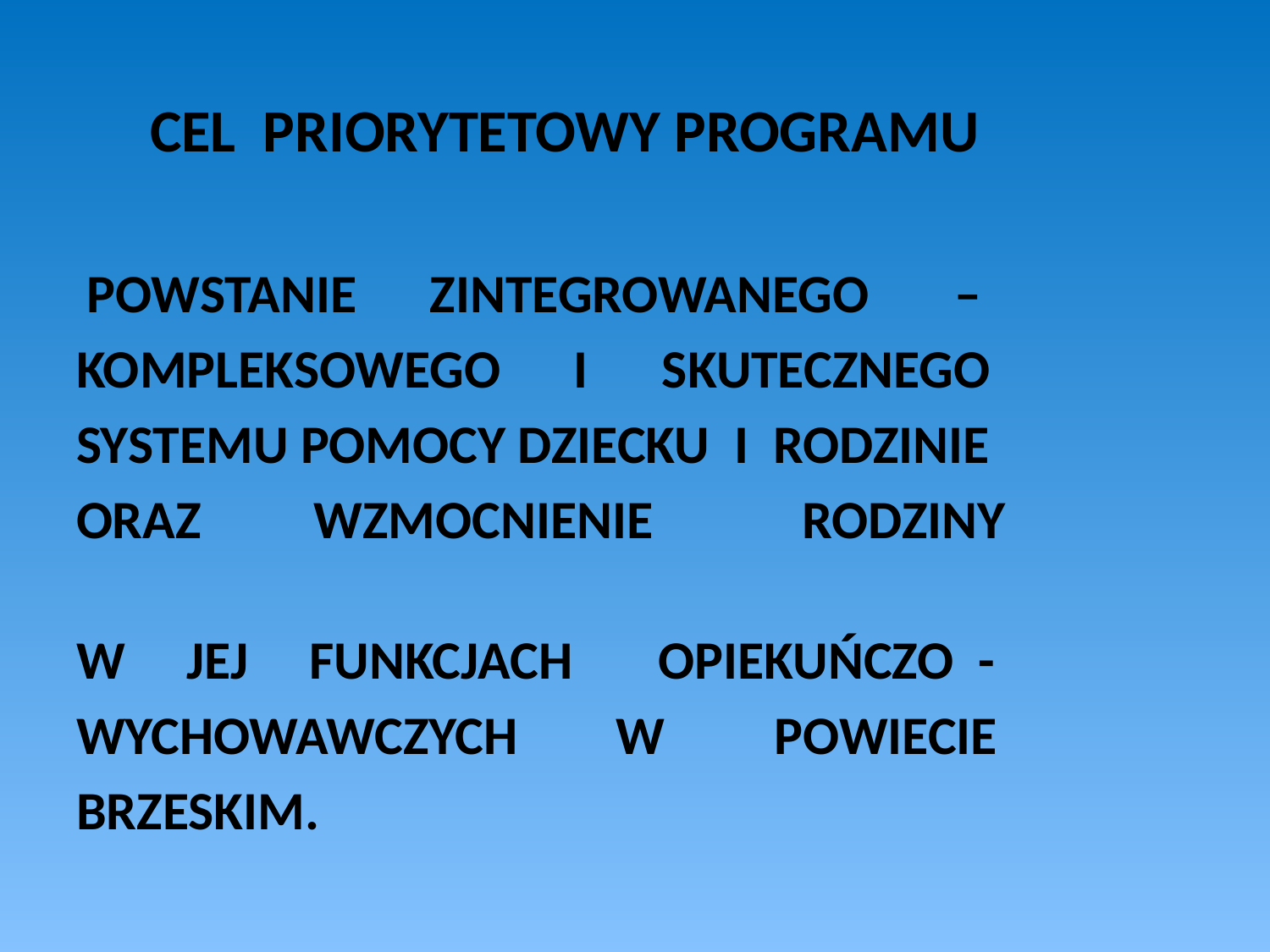

CEL  PRIORYTETOWY PROGRAMU

 POWSTANIE      ZINTEGROWANEGO       –
KOMPLEKSOWEGO      I      SKUTECZNEGO
SYSTEMU POMOCY DZIECKU  I  RODZINIE
ORAZ         WZMOCNIENIE            RODZINY
W     JEJ     FUNKCJACH       OPIEKUŃCZO  -
WYCHOWAWCZYCH        W         POWIECIE
BRZESKIM.